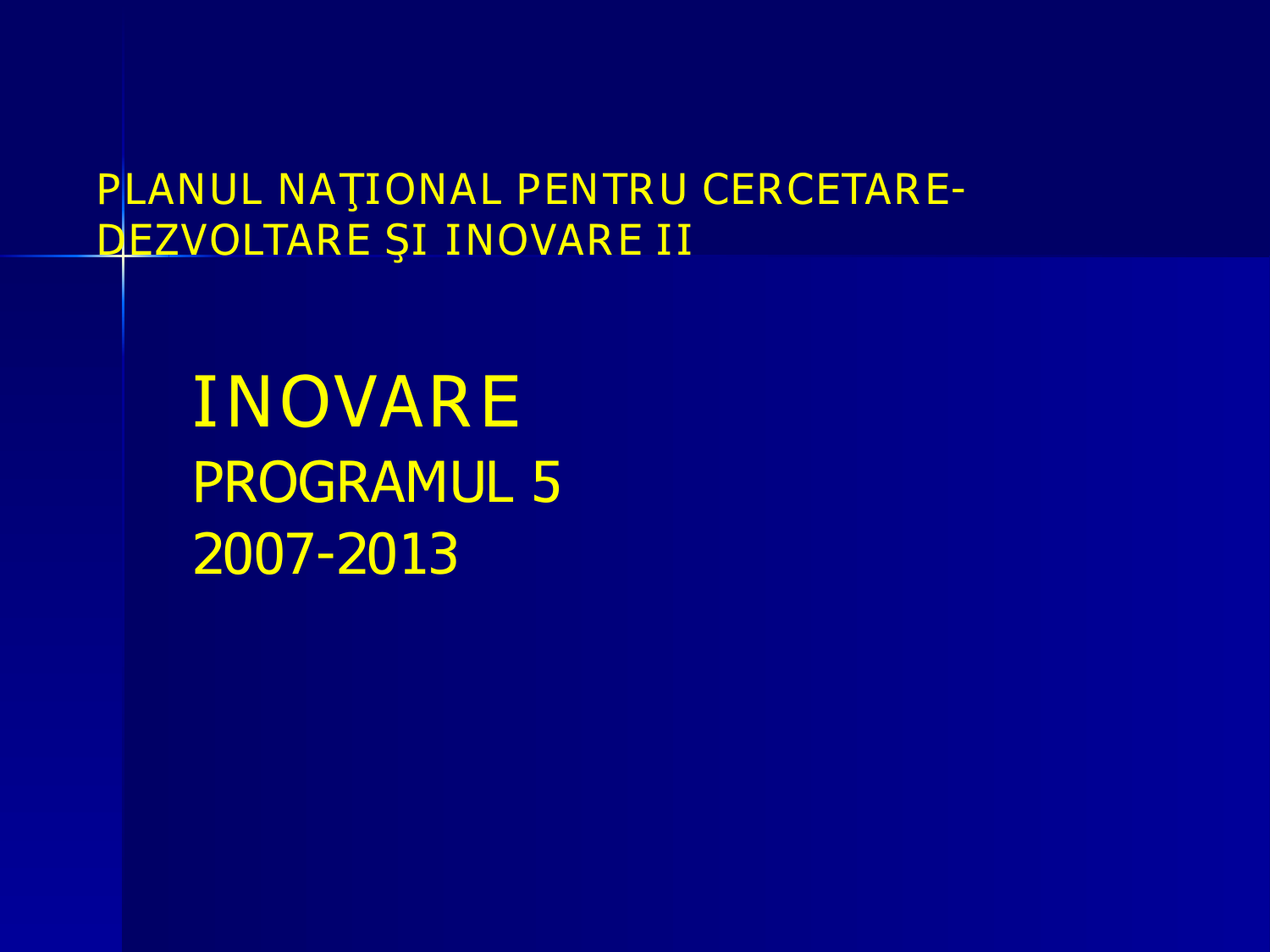

# PLANUL NAŢIONAL PENTRU CERCETARE-DEZVOLTARE ŞI INOVARE II
INOVARE
PROGRAMUL 5
2007-2013